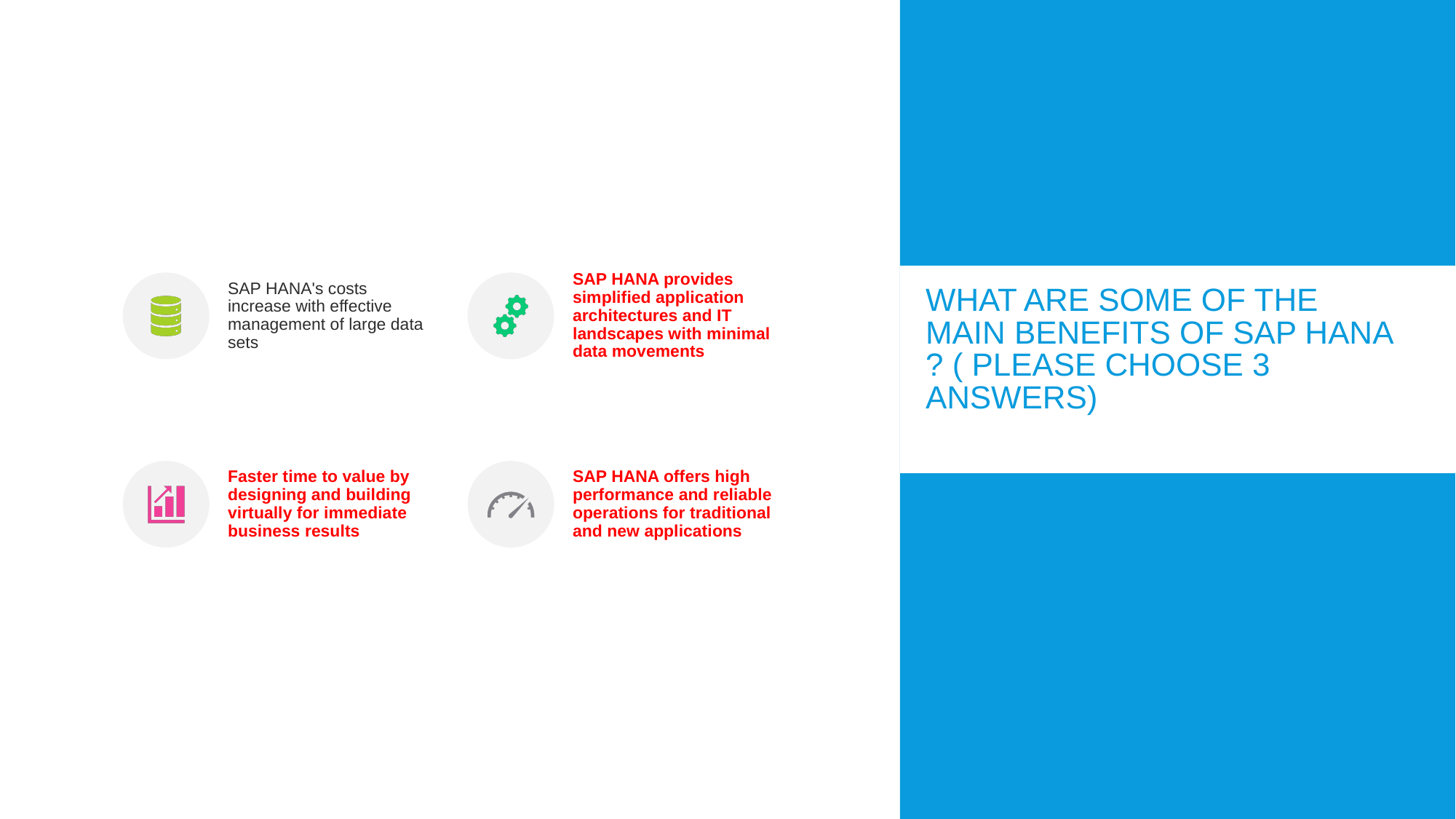

SAP HANA's costs increase with effective management of large data sets
SAP HANA provides simplified application architectures and IT landscapes with minimal data movements
Faster time to value by designing and building virtually for immediate business results
SAP HANA offers high performance and reliable operations for traditional and new applications

# What are some of the main benefits of SAP HANA ? ( Please choose 3 answers)